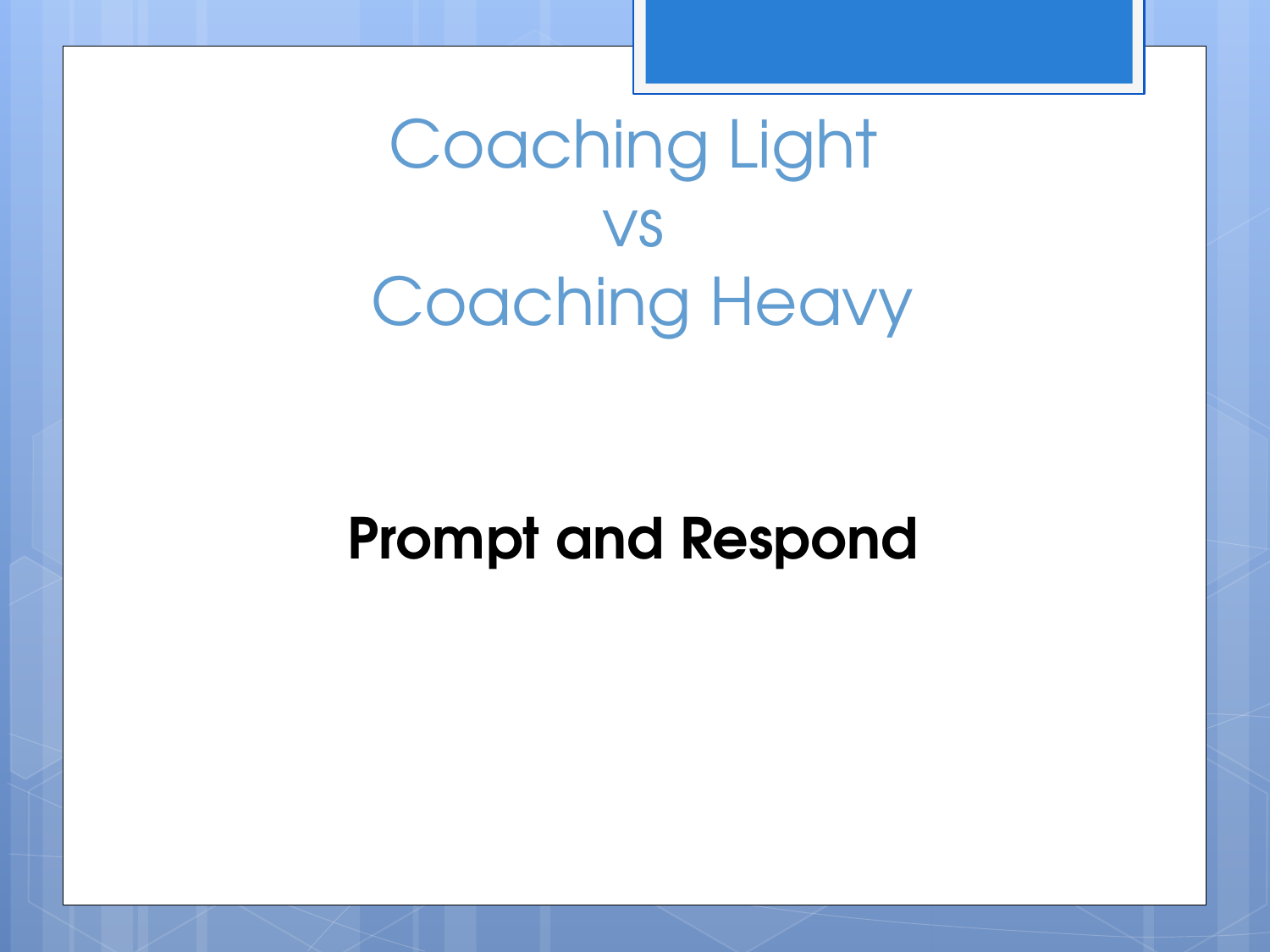

# Coaching Light vs Coaching Heavy
Prompt and Respond